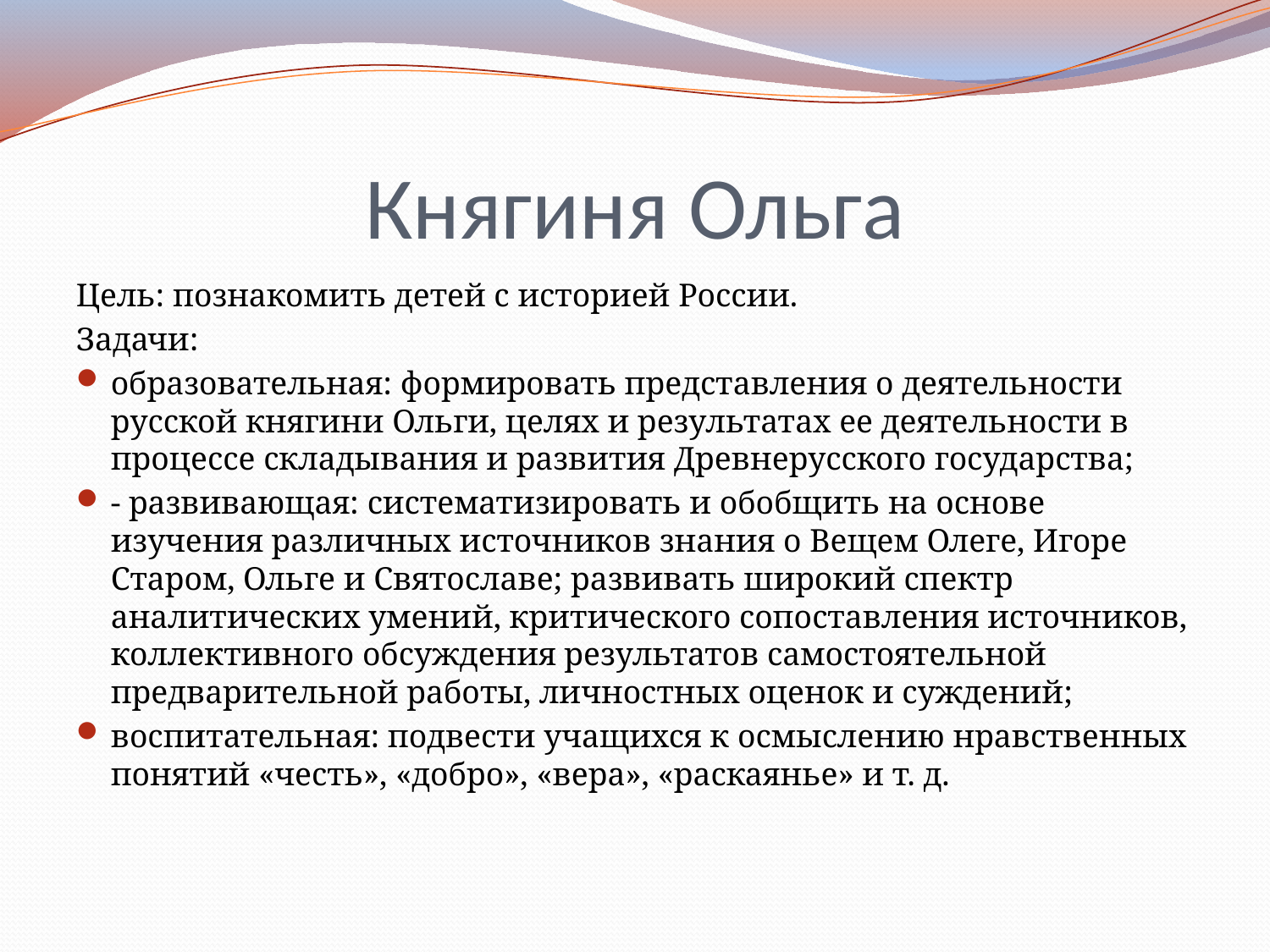

# Княгиня Ольга
Цель: познакомить детей с историей России.
Задачи:
образовательная: формировать представления о деятельности русской княгини Ольги, целях и результатах ее деятельности в процессе складывания и развития Древнерусского государства;
- развивающая: систематизировать и обобщить на основе изучения различных источников знания о Вещем Олеге, Игоре Старом, Ольге и Святославе; развивать широкий спектр аналитических умений, критического сопоставления источников, коллективного обсуждения результатов самостоятельной предварительной работы, личностных оценок и суждений;
воспитательная: подвести учащихся к осмыслению нравственных понятий «честь», «добро», «вера», «раскаянье» и т. д.